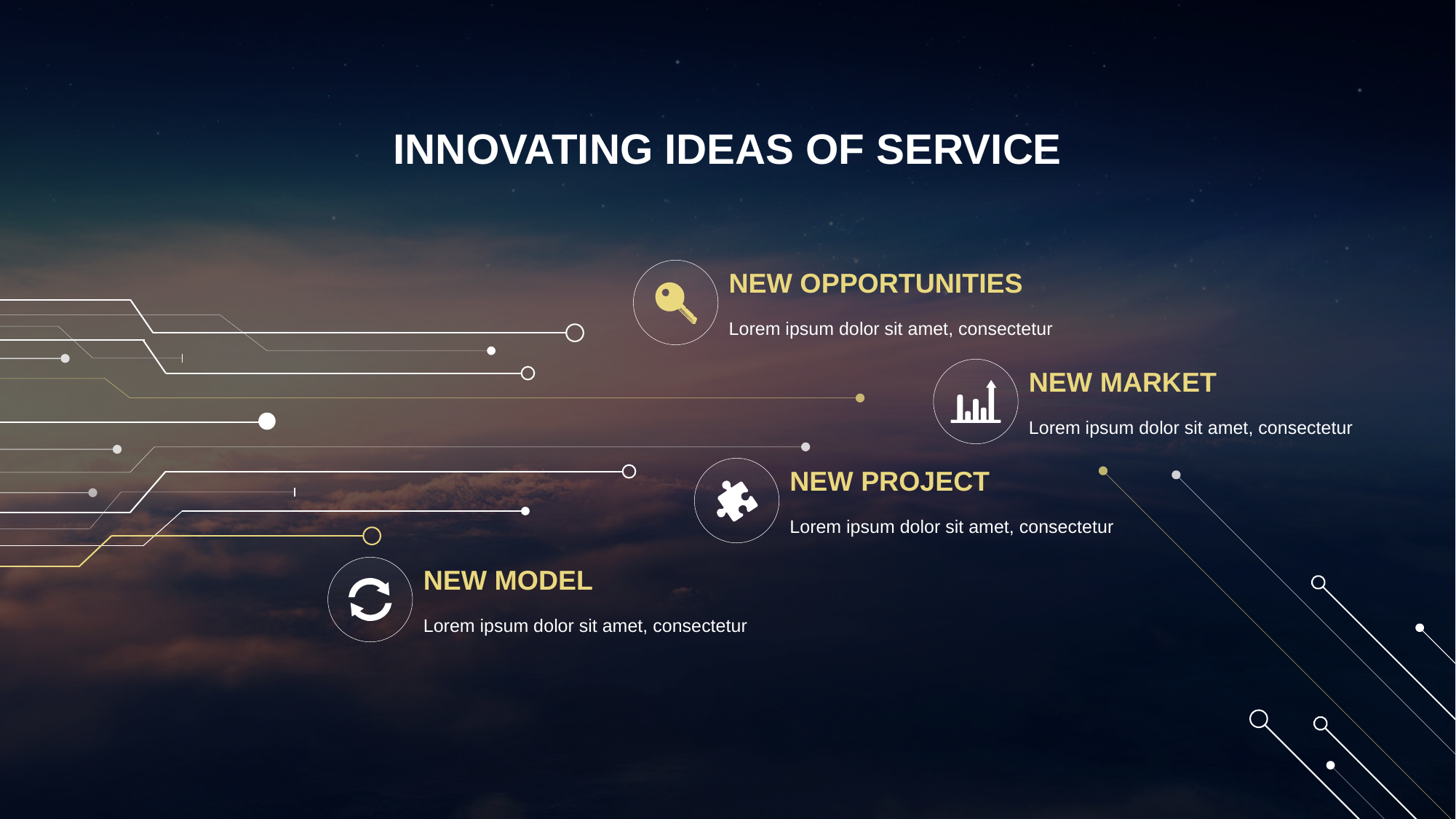

INNOVATING IDEAS OF SERVICE

NEW OPPORTUNITIES
Lorem ipsum dolor sit amet, consectetur

NEW MARKET
Lorem ipsum dolor sit amet, consectetur

NEW PROJECT
Lorem ipsum dolor sit amet, consectetur

NEW MODEL
Lorem ipsum dolor sit amet, consectetur